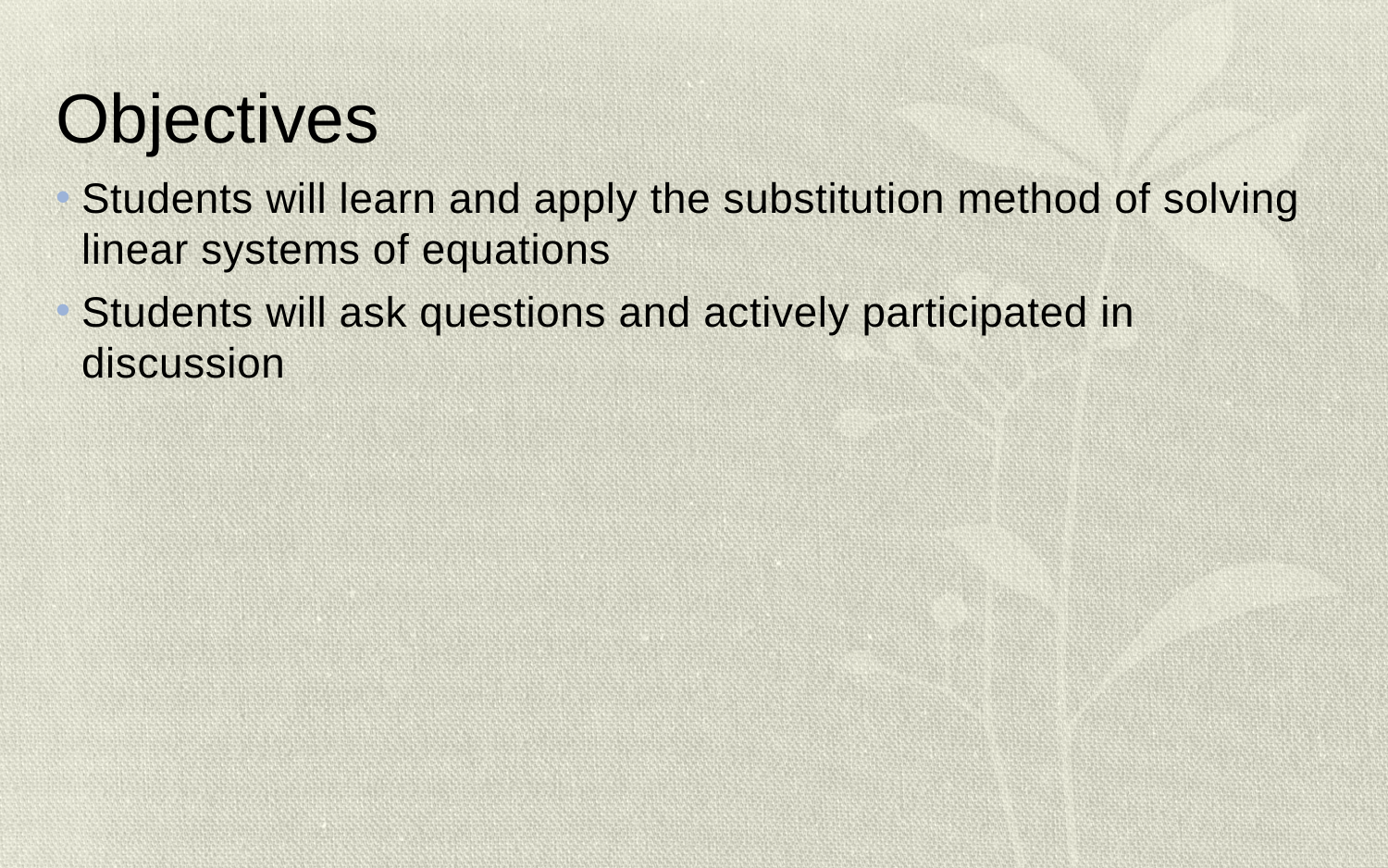

# Objectives
Students will learn and apply the substitution method of solving linear systems of equations
Students will ask questions and actively participated in discussion